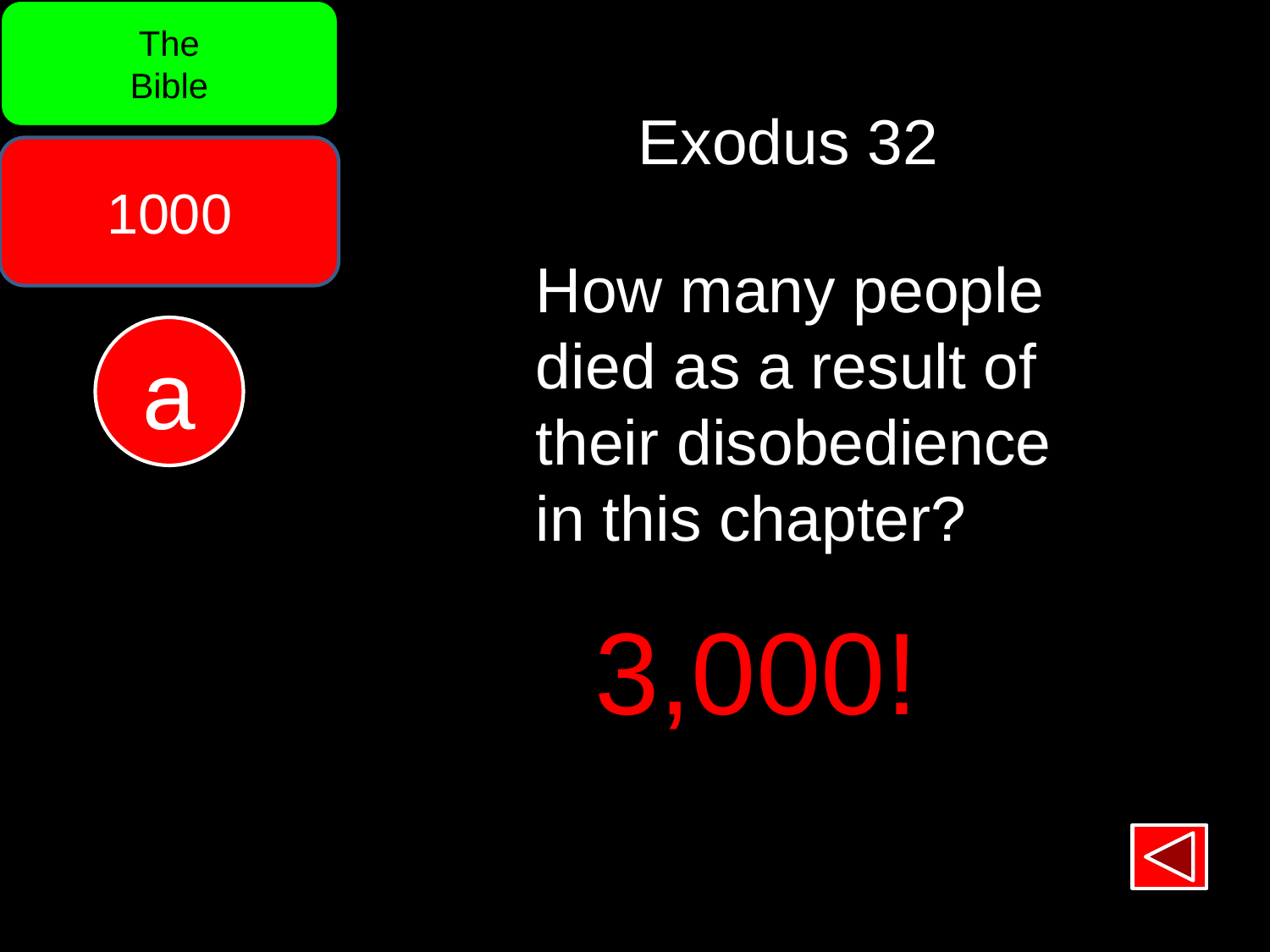

The
Bible
Exodus 32
1000
How many people
died as a result of
their disobedience
in this chapter?
a
3,000!